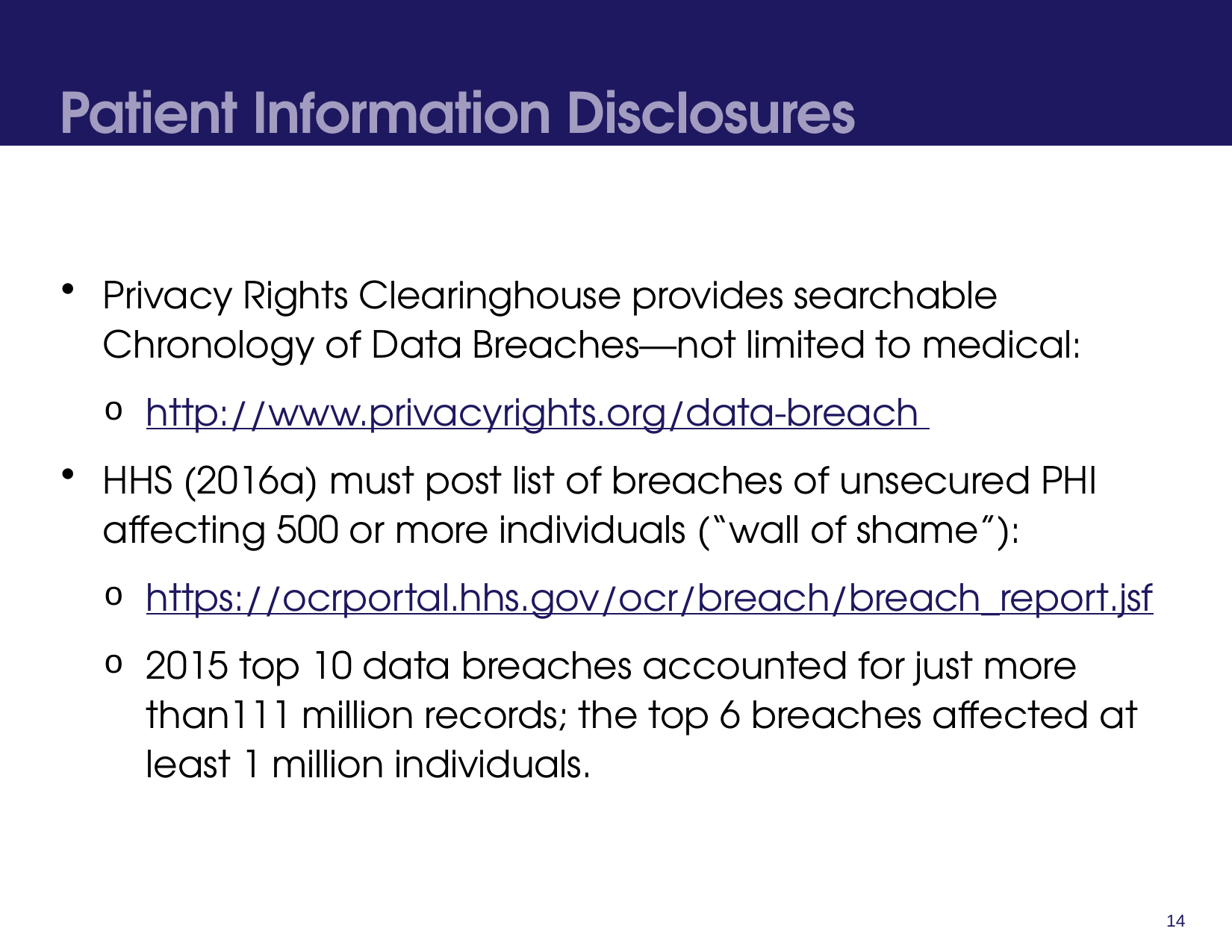

# Patient Information Disclosures
Privacy Rights Clearinghouse provides searchable Chronology of Data Breaches—not limited to medical:
http://www.privacyrights.org/data-breach
HHS (2016a) must post list of breaches of unsecured PHI affecting 500 or more individuals (“wall of shame”):
https://ocrportal.hhs.gov/ocr/breach/breach_report.jsf
2015 top 10 data breaches accounted for just more than111 million records; the top 6 breaches affected at least 1 million individuals.
14